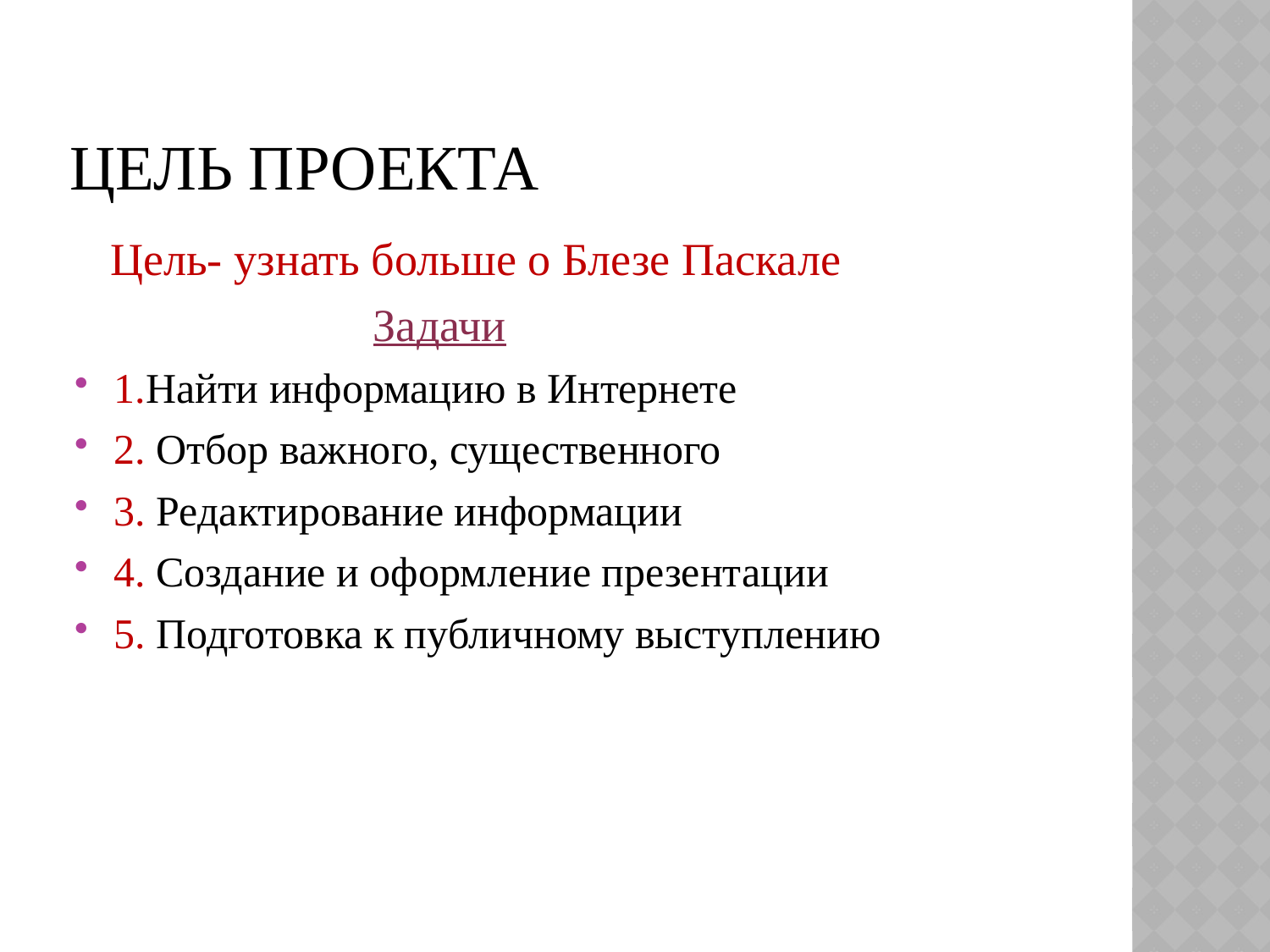

# Цель проекта
   Цель- узнать больше о Блезе Паскале
                          Задачи
1.Найти информацию в Интернете
2. Отбор важного, существенного
3. Редактирование информации
4. Создание и оформление презентации
5. Подготовка к публичному выступлению